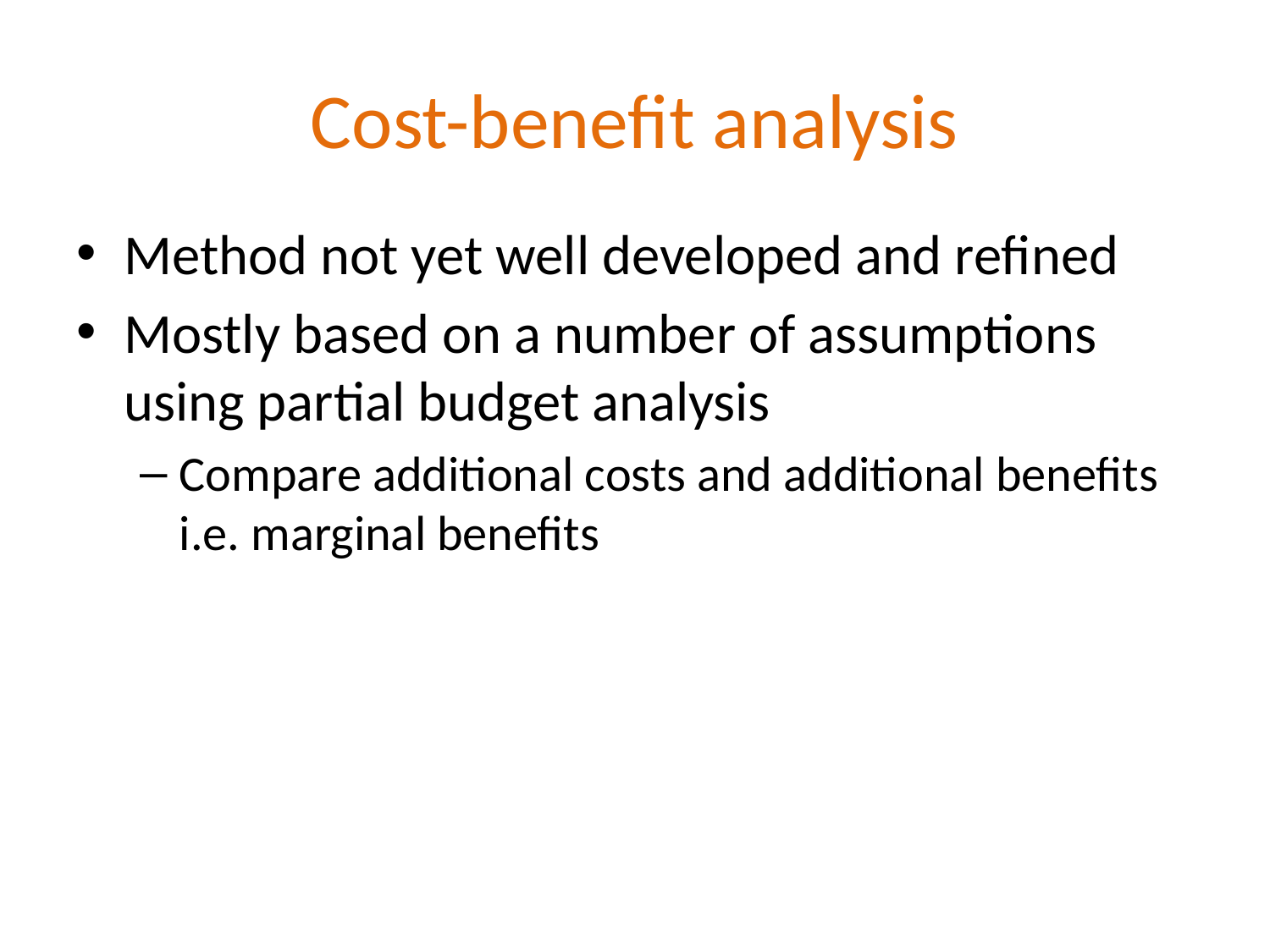

# Cost-benefit analysis
Method not yet well developed and refined
Mostly based on a number of assumptions using partial budget analysis
Compare additional costs and additional benefits i.e. marginal benefits